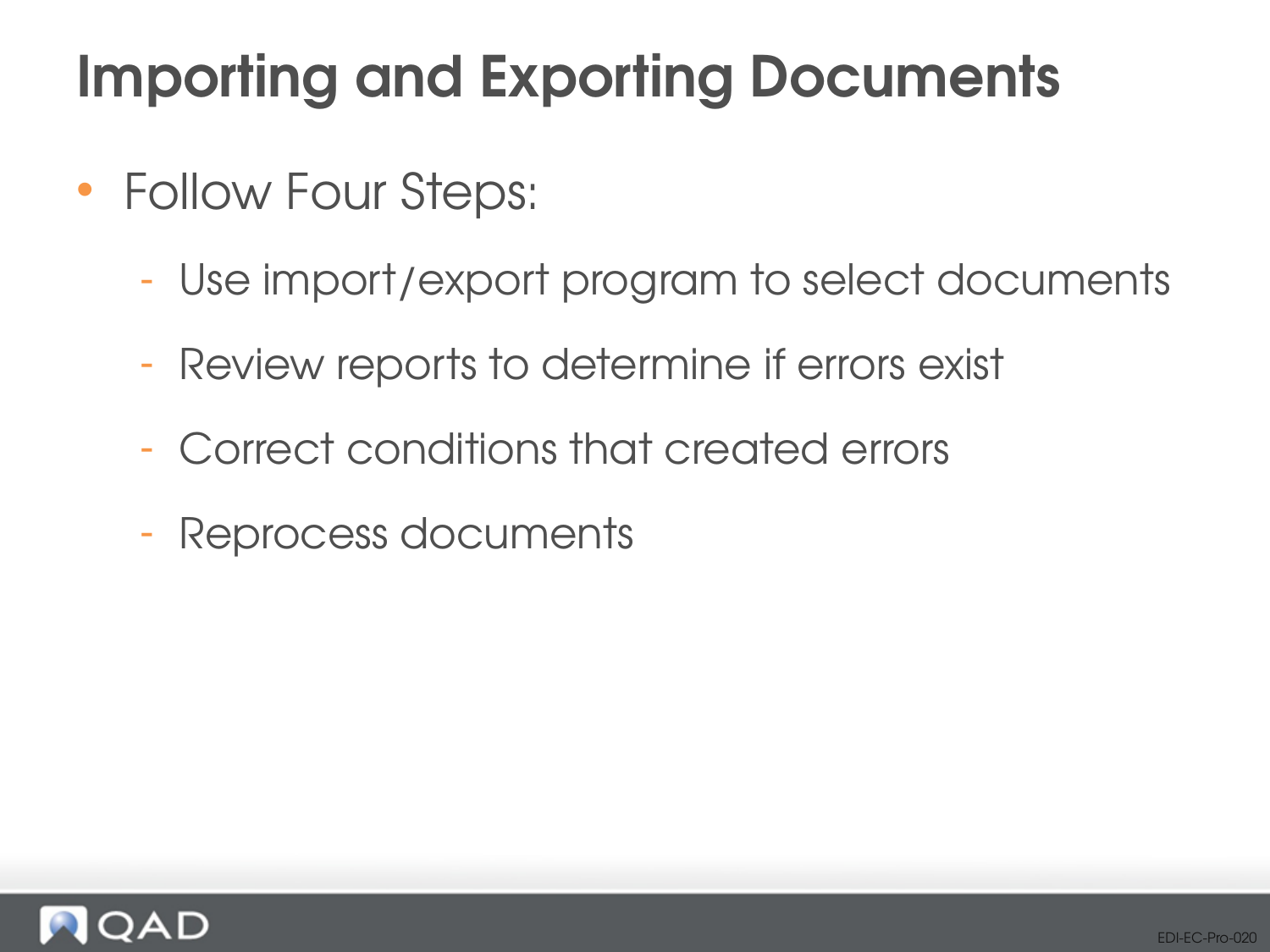

# Importing and Exporting Documents
Follow Four Steps:
Use import/export program to select documents
Review reports to determine if errors exist
Correct conditions that created errors
Reprocess documents

EDI-EC-Pro-020